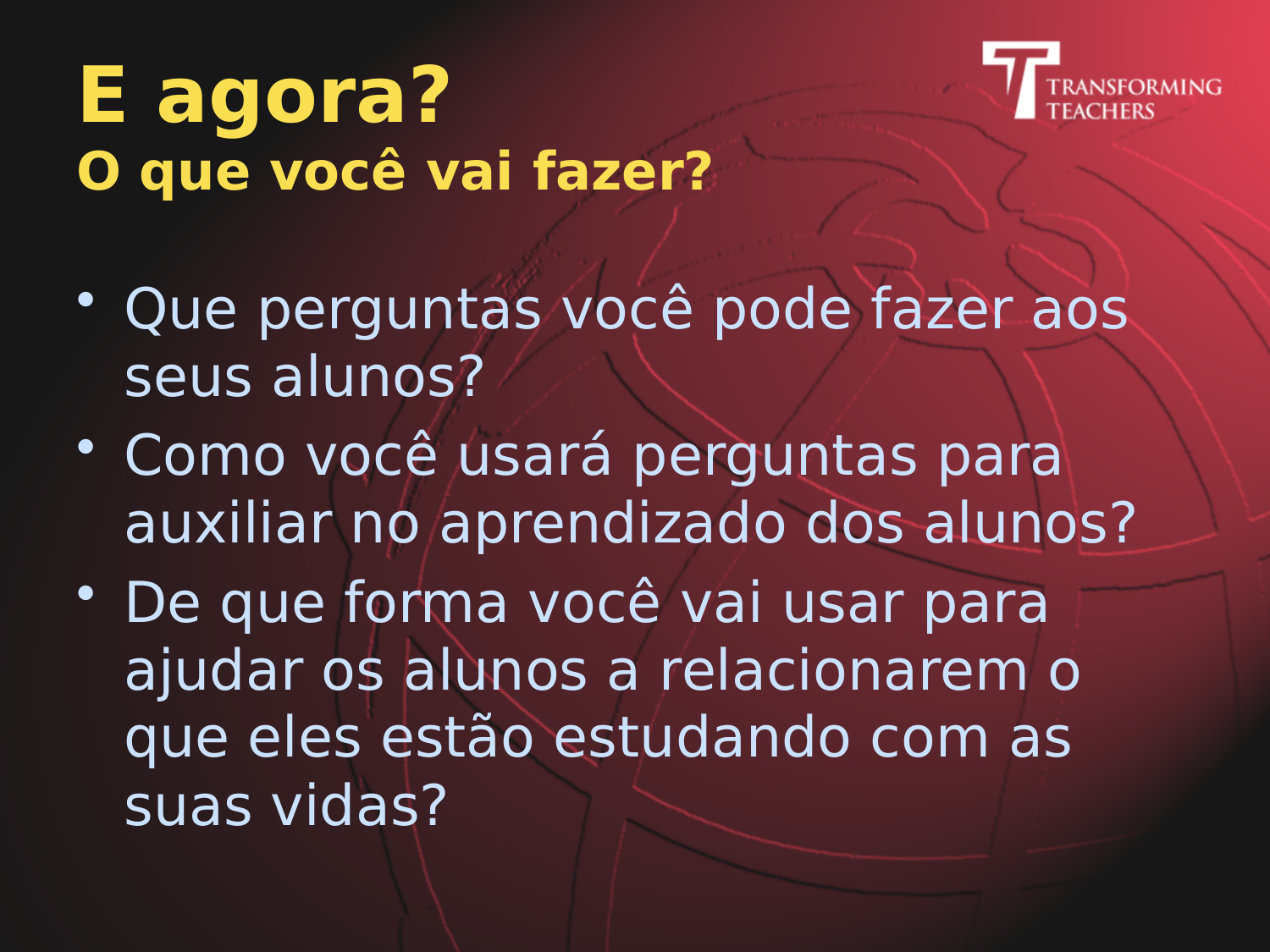

# E agora? O que você vai fazer?
Que perguntas você pode fazer aos seus alunos?
Como você usará perguntas para auxiliar no aprendizado dos alunos?
De que forma você vai usar para ajudar os alunos a relacionarem o que eles estão estudando com as suas vidas?